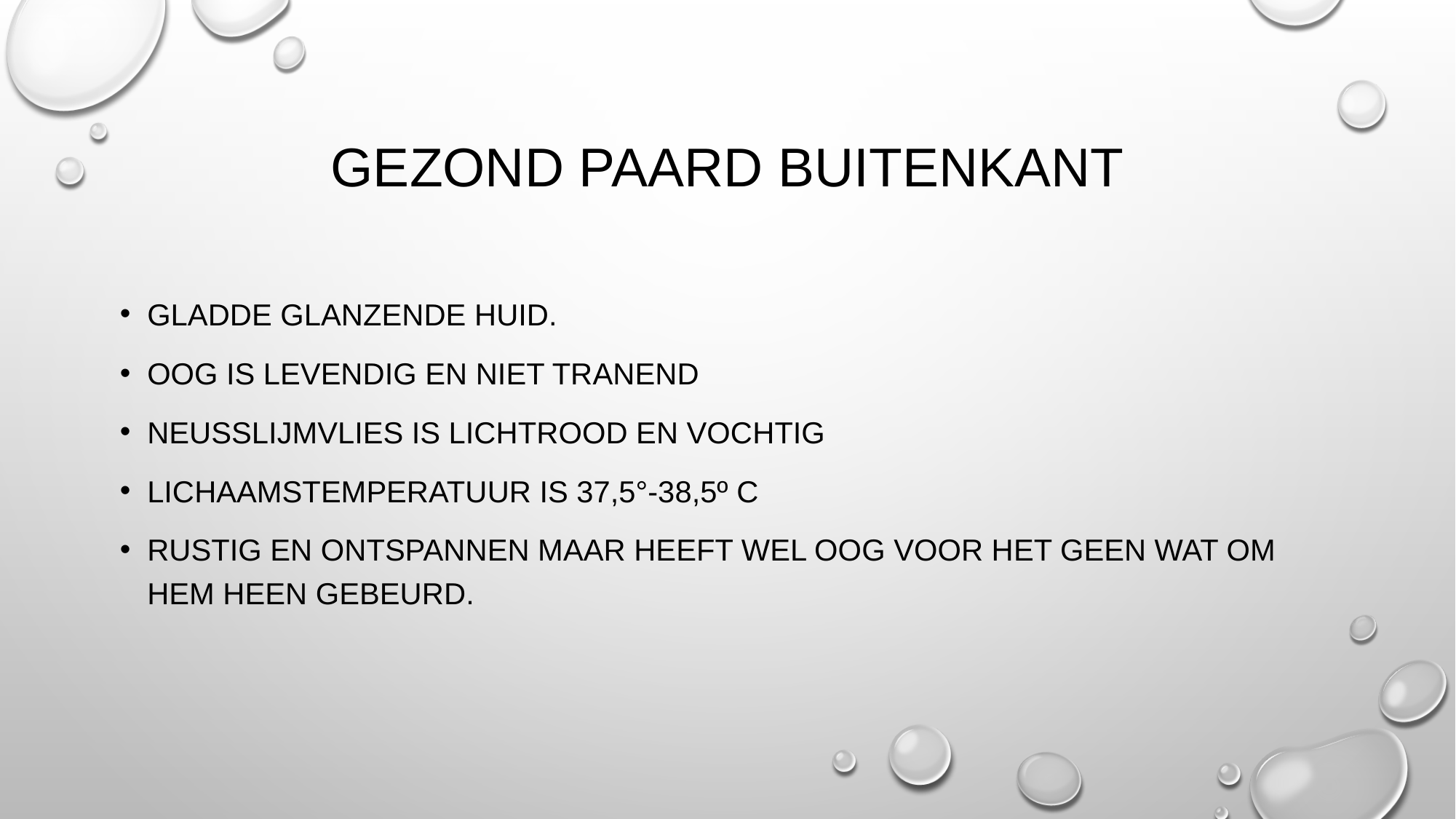

# Gezond paard buitenkant
gladde glanzende huid.
oog is levendig en niet tranend
neusslijmvlies is lichtrood en vochtig
lichaamstemperatuur is 37,5°-38,5º C
rustig en ontspannen maar heeft wel oog voor het geen wat om hem heen gebeurd.